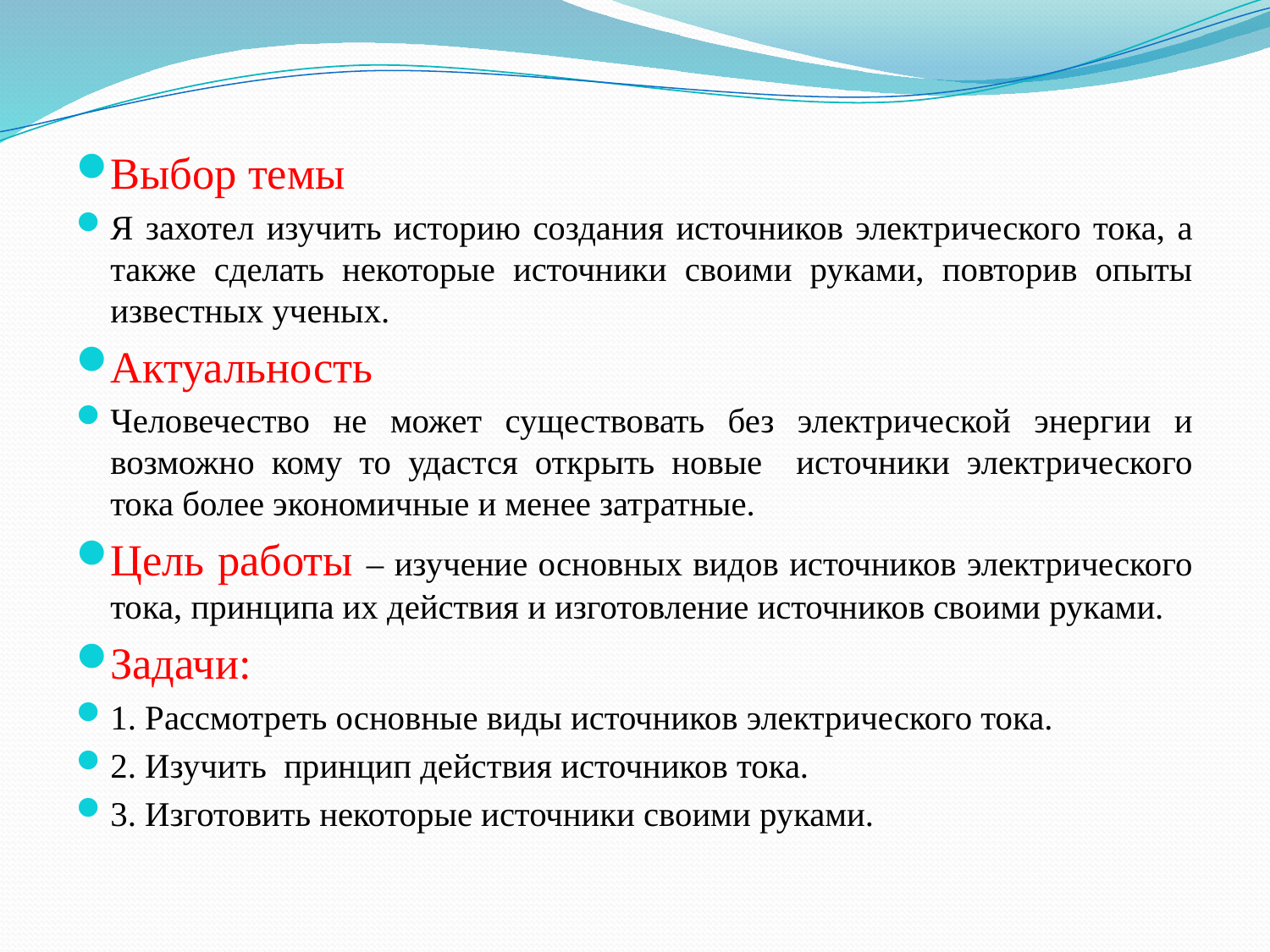

Выбор темы
Я захотел изучить историю создания источников электрического тока, а также сделать некоторые источники своими руками, повторив опыты известных ученых.
Актуальность
Человечество не может существовать без электрической энергии и возможно кому то удастся открыть новые  источники электрического тока более экономичные и менее затратные.
Цель работы – изучение основных видов источников электрического тока, принципа их действия и изготовление источников своими руками.
Задачи:
1. Рассмотреть основные виды источников электрического тока.
2. Изучить  принцип действия источников тока.
3. Изготовить некоторые источники своими руками.